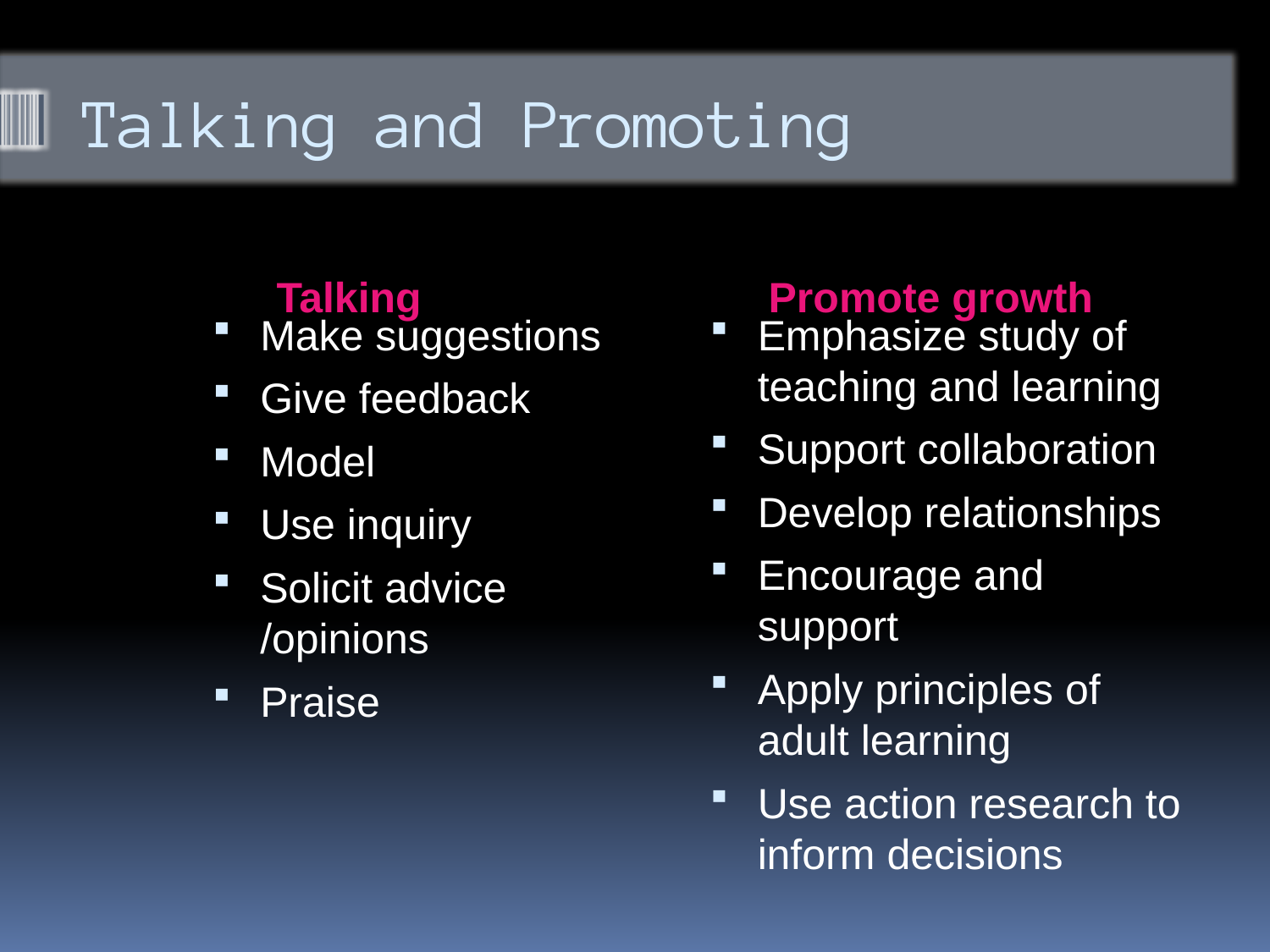

# Talking and Promoting
Talking
Promote growth
Make suggestions
Give feedback
Model
Use inquiry
Solicit advice /opinions
Praise
Emphasize study of teaching and learning
Support collaboration
Develop relationships
Encourage and support
Apply principles of adult learning
Use action research to inform decisions